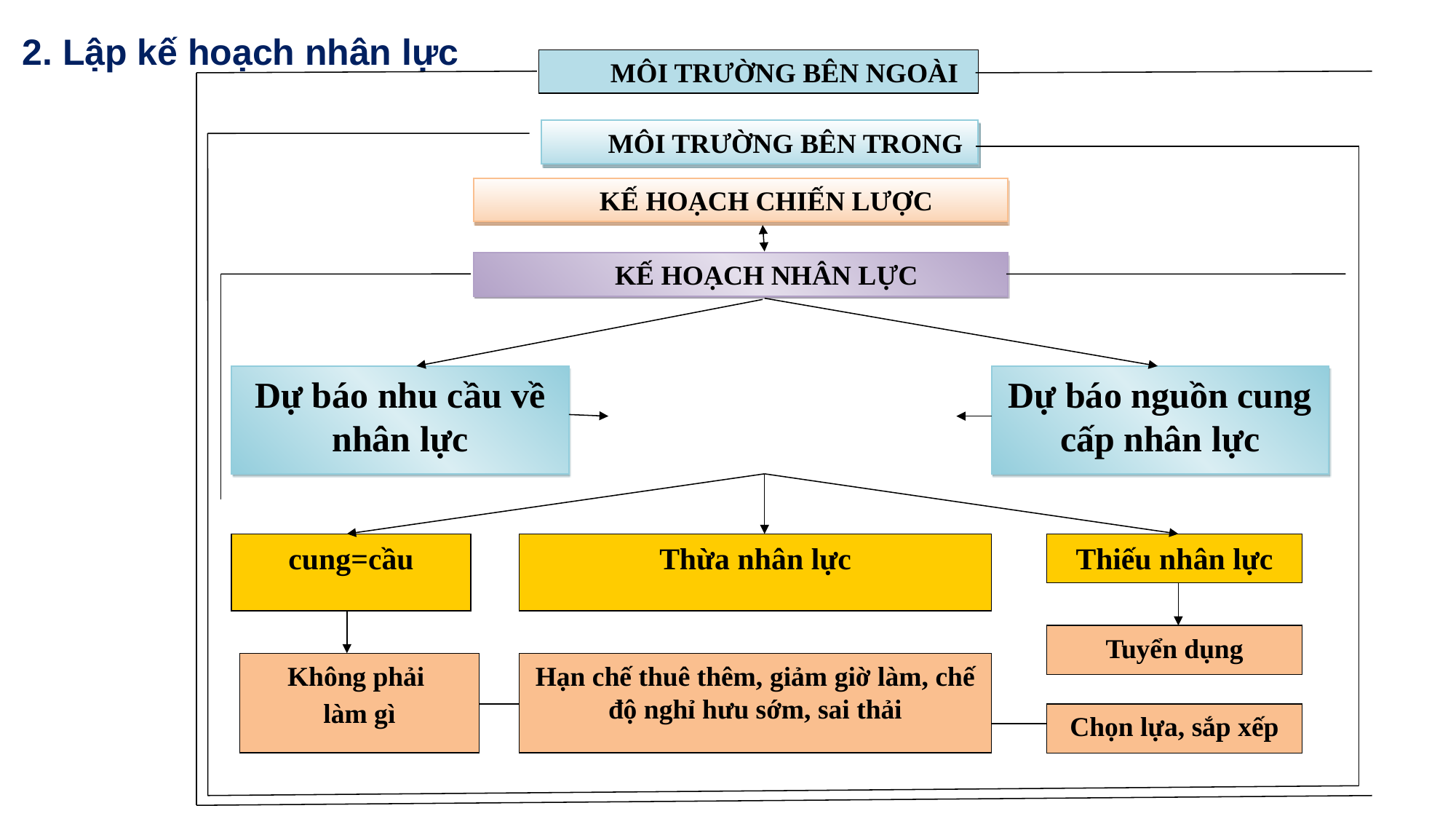

2. Lập kế hoạch nhân lực
MÔI TRƯỜNG BÊN NGOÀI
MÔI TRƯỜNG BÊN TRONG
KẾ HOẠCH CHIẾN LƯỢC
KẾ HOẠCH NHÂN LỰC
Dự báo nhu cầu về nhân lực
Dự báo nguồn cung cấp nhân lực
cung=cầu
Thừa nhân lực
Thiếu nhân lực
Tuyển dụng
Không phải
làm gì
Hạn chế thuê thêm, giảm giờ làm, chế độ nghỉ hưu sớm, sai thải
Chọn lựa, sắp xếp